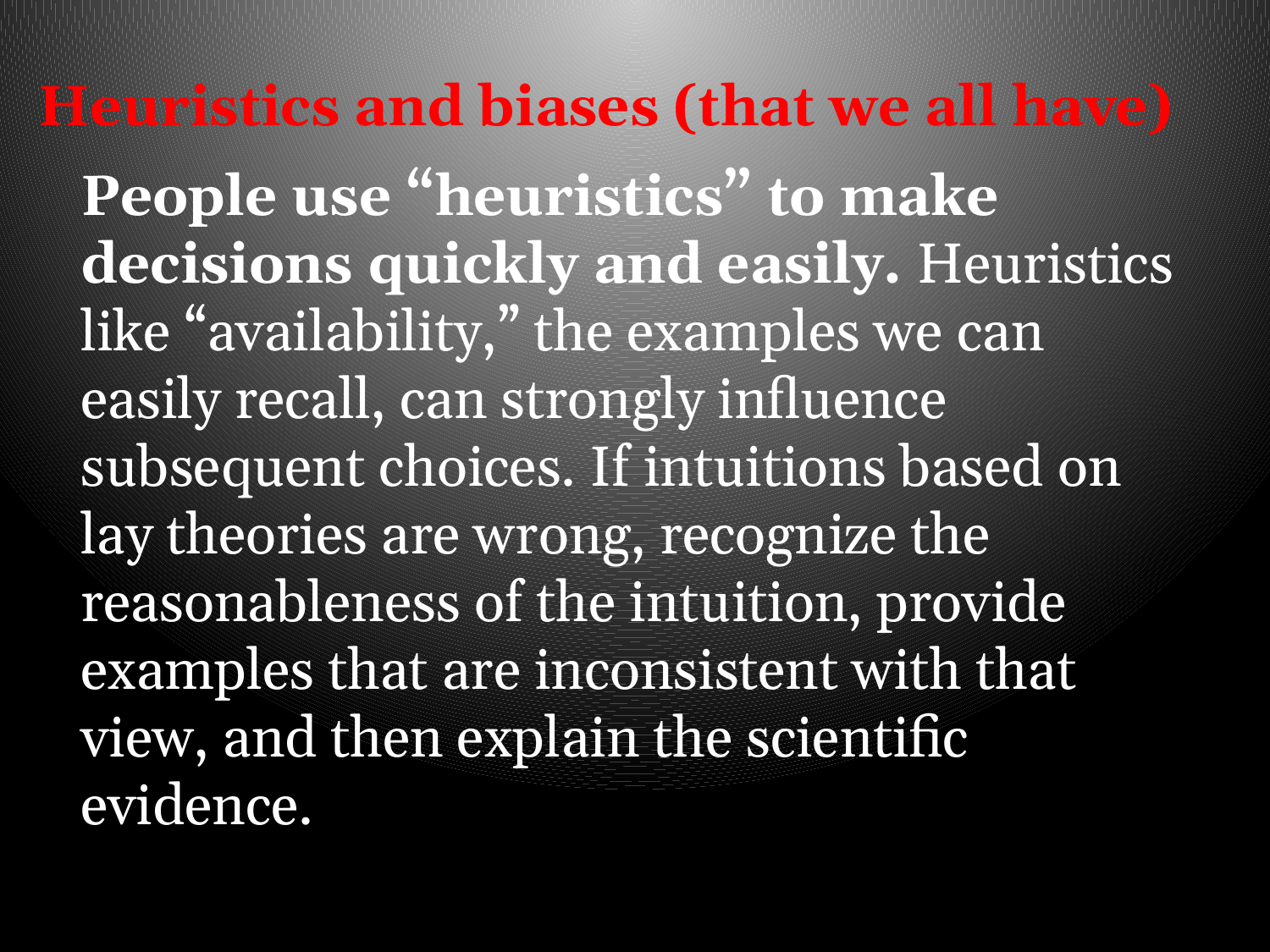

Heuristics and biases (that we all have)

People use “heuristics” to make decisions quickly and easily. Heuristics like “availability,” the examples we can easily recall, can strongly influence subsequent choices. If intuitions based on lay theories are wrong, recognize the reasonableness of the intuition, provide examples that are inconsistent with that view, and then explain the scientific evidence.